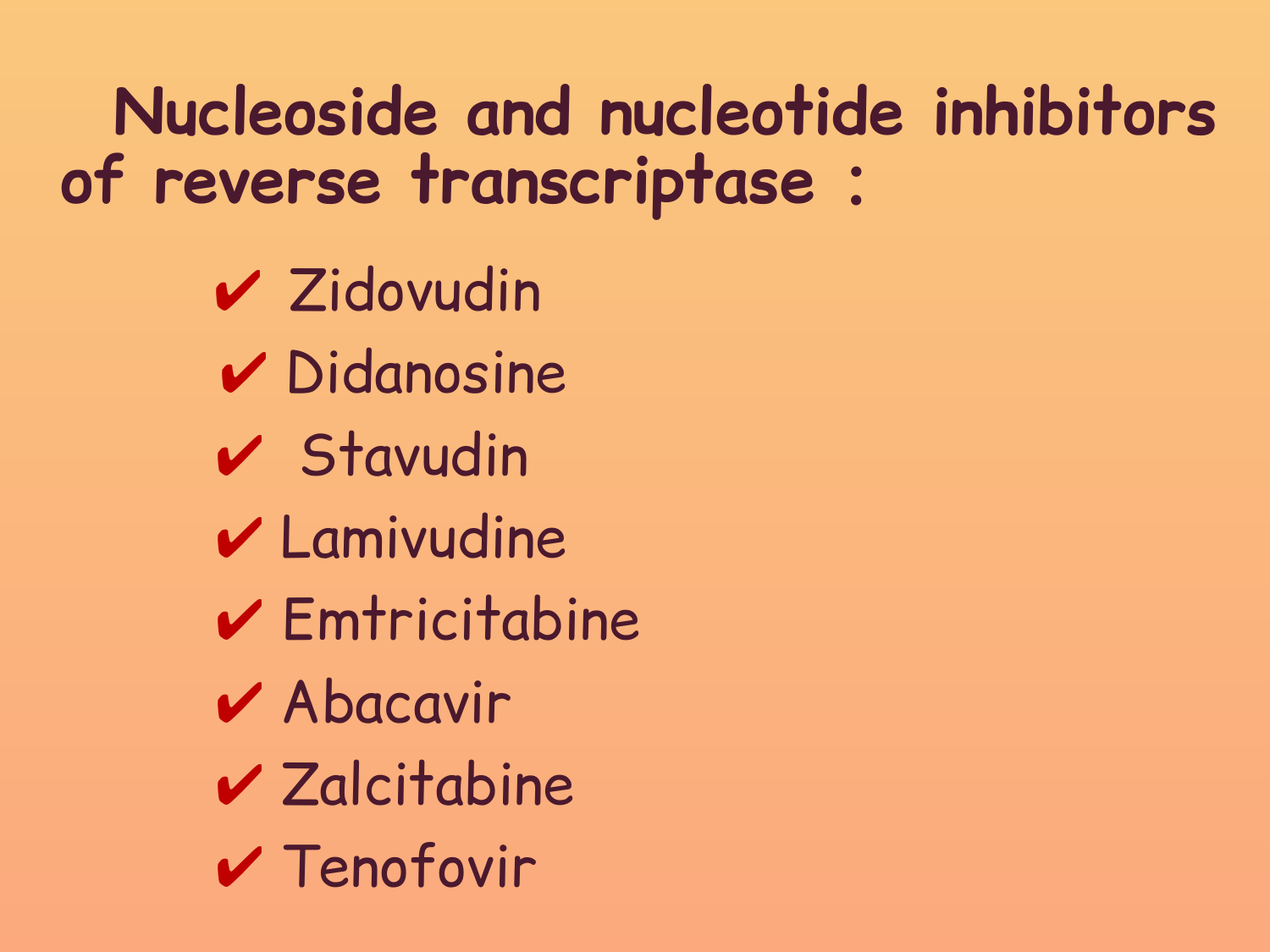

Nucleoside and nucleotide inhibitors of reverse transcriptase :

 ✔  Zidovudin
 ✔ Didanosine
 ✔  Stavudin
 ✔ Lamivudine
 ✔ Emtricitabine
 ✔ Abacavir
 ✔ Zalcitabine
 ✔ Tenofovir

#